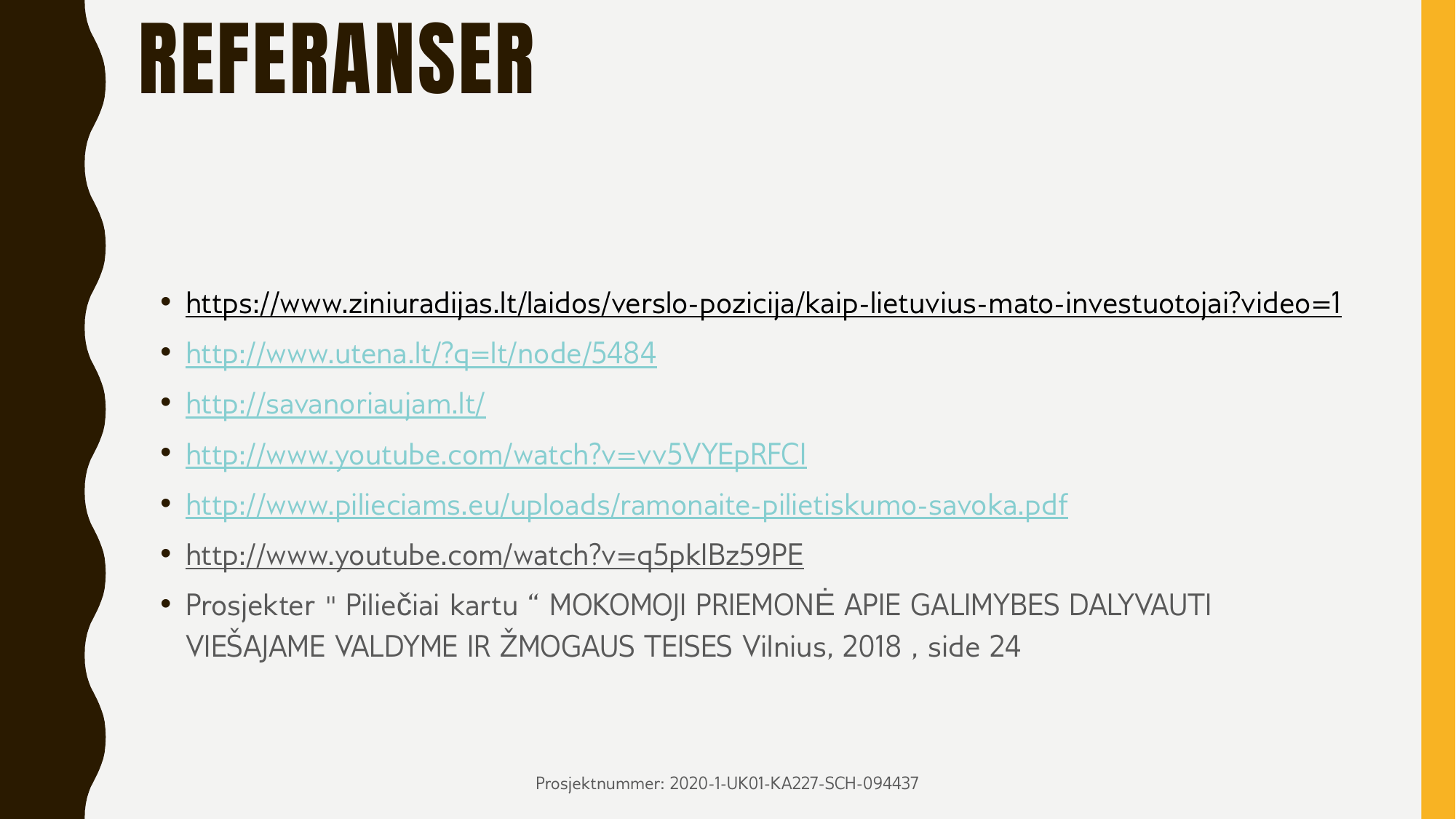

# Referanser
https://www.ziniuradijas.lt/laidos/verslo-pozicija/kaip-lietuvius-mato-investuotojai?video=1
http://www.utena.lt/?q=lt/node/5484
http://savanoriaujam.lt/
http://www.youtube.com/watch?v=vv5VYEpRFCI
http://www.pilieciams.eu/uploads/ramonaite-pilietiskumo-savoka.pdf
http://www.youtube.com/watch?v=q5pkIBz59PE
Prosjekter " Piliečiai kartu “ MOKOMOJI PRIEMONĖ APIE GALIMYBES DALYVAUTI VIEŠAJAME VALDYME IR ŽMOGAUS TEISES Vilnius, 2018 , side 24
Prosjektnummer: 2020-1-UK01-KA227-SCH-094437